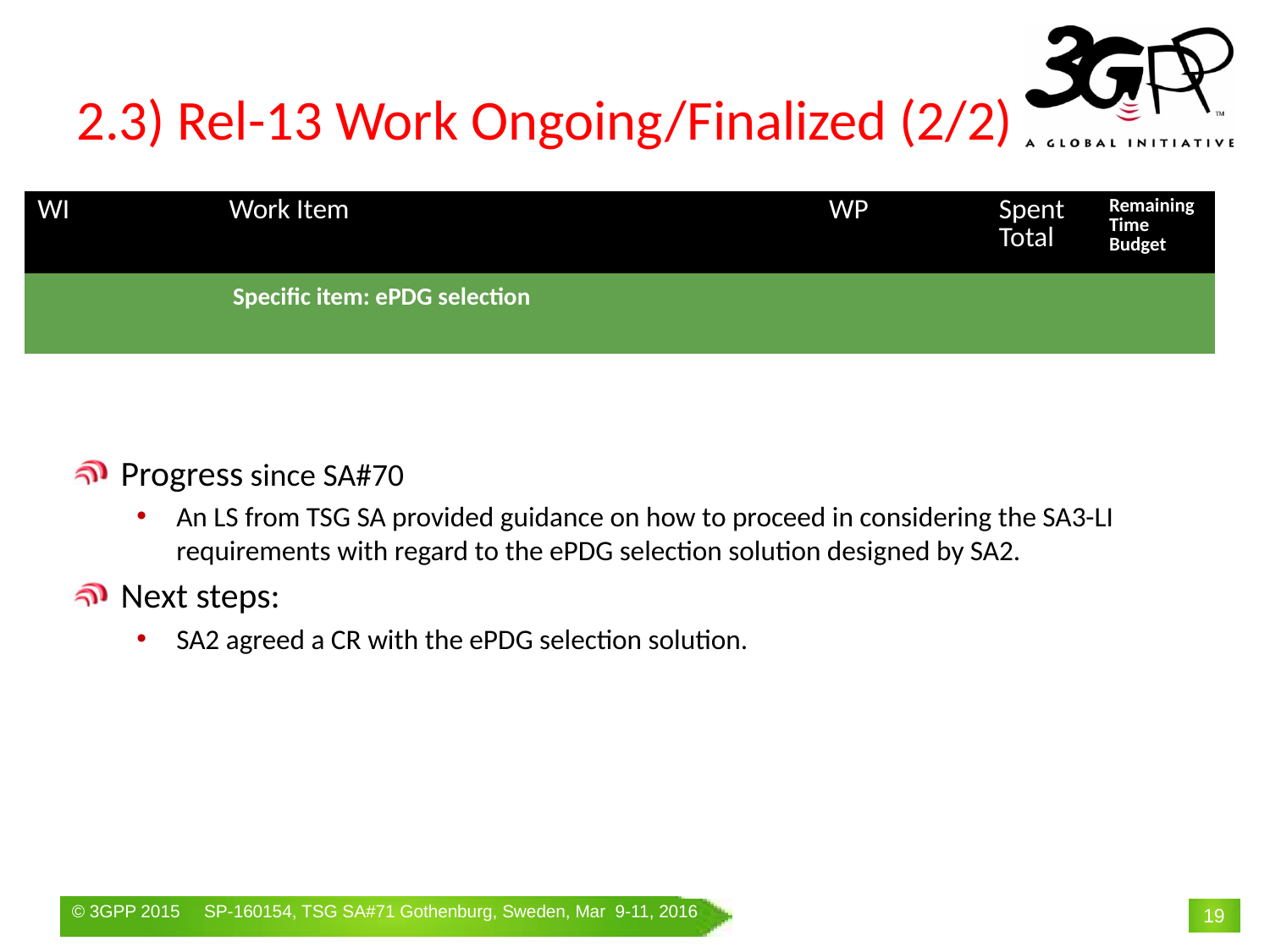

# 2.3) Rel-13 Work Ongoing/Finalized (2/2)
| WI | Work Item | WP | Spent Total | Remaining Time Budget |
| --- | --- | --- | --- | --- |
|  | Specific item: ePDG selection |  |  |  |
Progress since SA#70
An LS from TSG SA provided guidance on how to proceed in considering the SA3-LI requirements with regard to the ePDG selection solution designed by SA2.
Next steps:
SA2 agreed a CR with the ePDG selection solution.